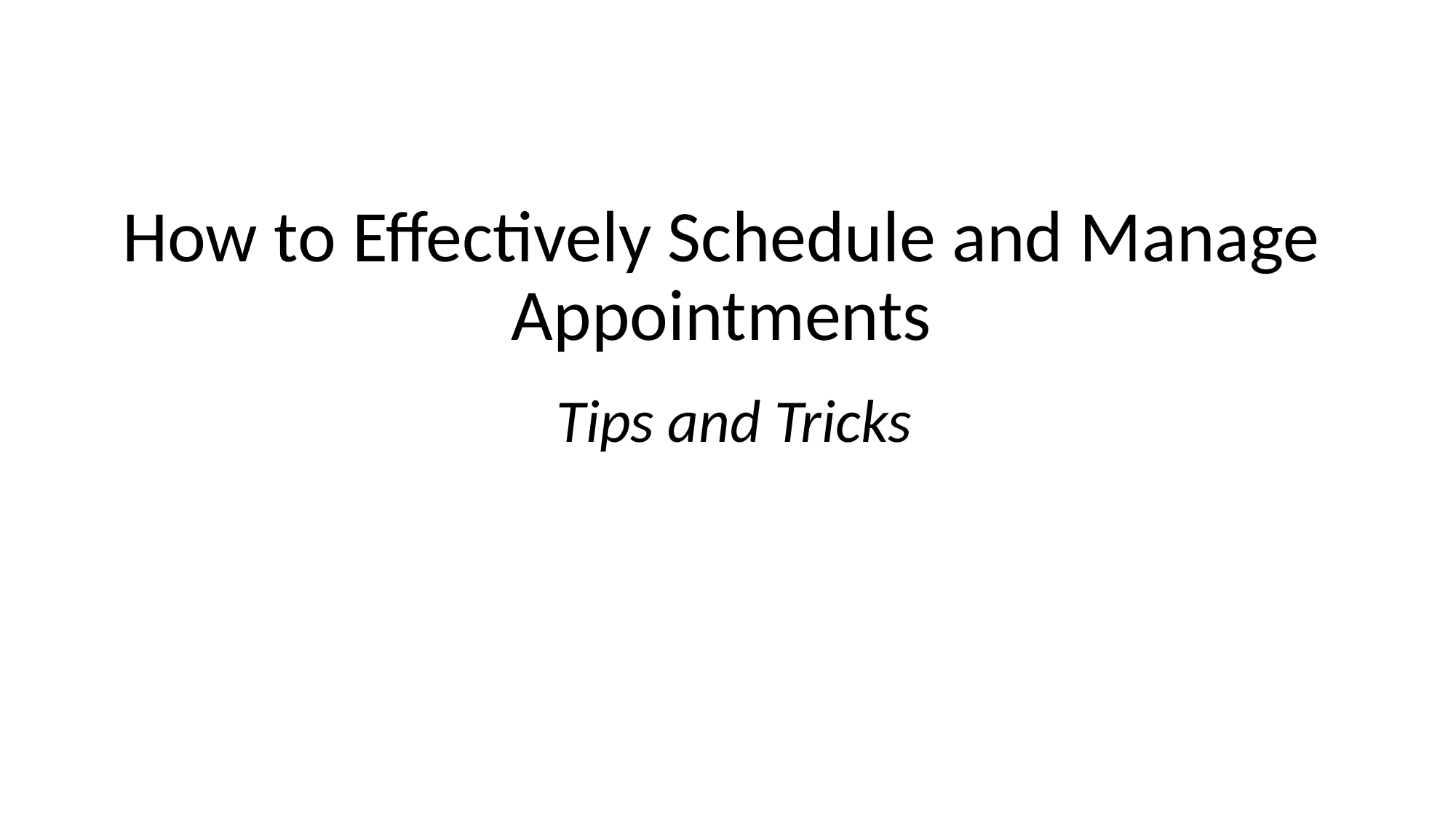

# How to Effectively Schedule and Manage Appointments
Tips and Tricks